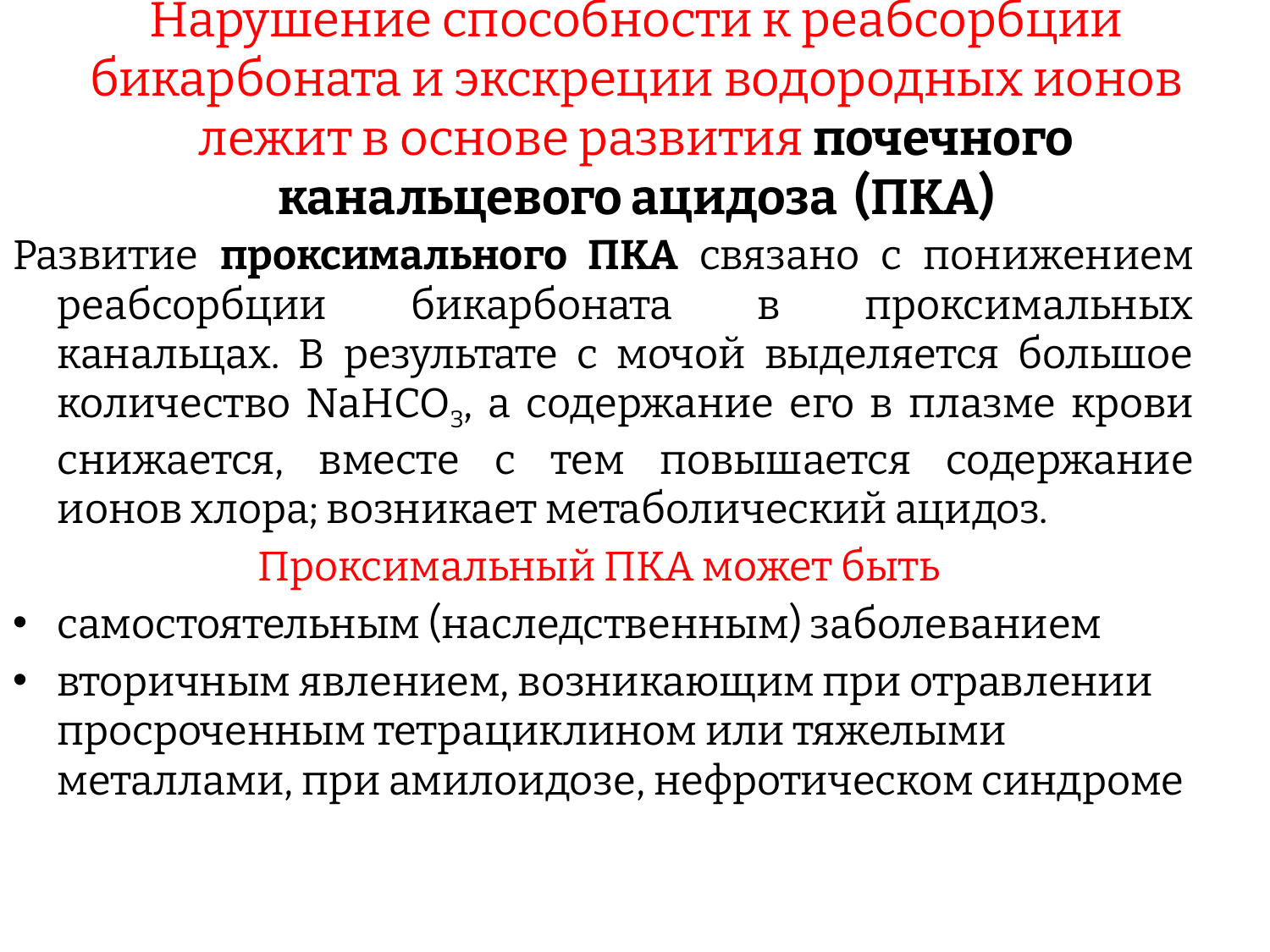

# Нарушение способности к реабсорбции бикарбоната и экскреции водородных ионов лежит в основе развития почечного канальцевого ацидоза  (ПКА)
Развитие проксимального ПКА связано с понижением реабсорбции бикарбоната в проксимальных канальцах. В результате с мочой выделяется большое количество NaHCO3, а содержание его в плазме крови снижается, вместе с тем повышается содержание ионов хлора; возникает метаболический ацидоз.
Проксимальный ПКА может быть
самостоятельным (наследственным) заболеванием
вторичным явлением, возникающим при отравлении просроченным тетрациклином или тяжелыми металлами, при амилоидозе, нефротическом синдроме